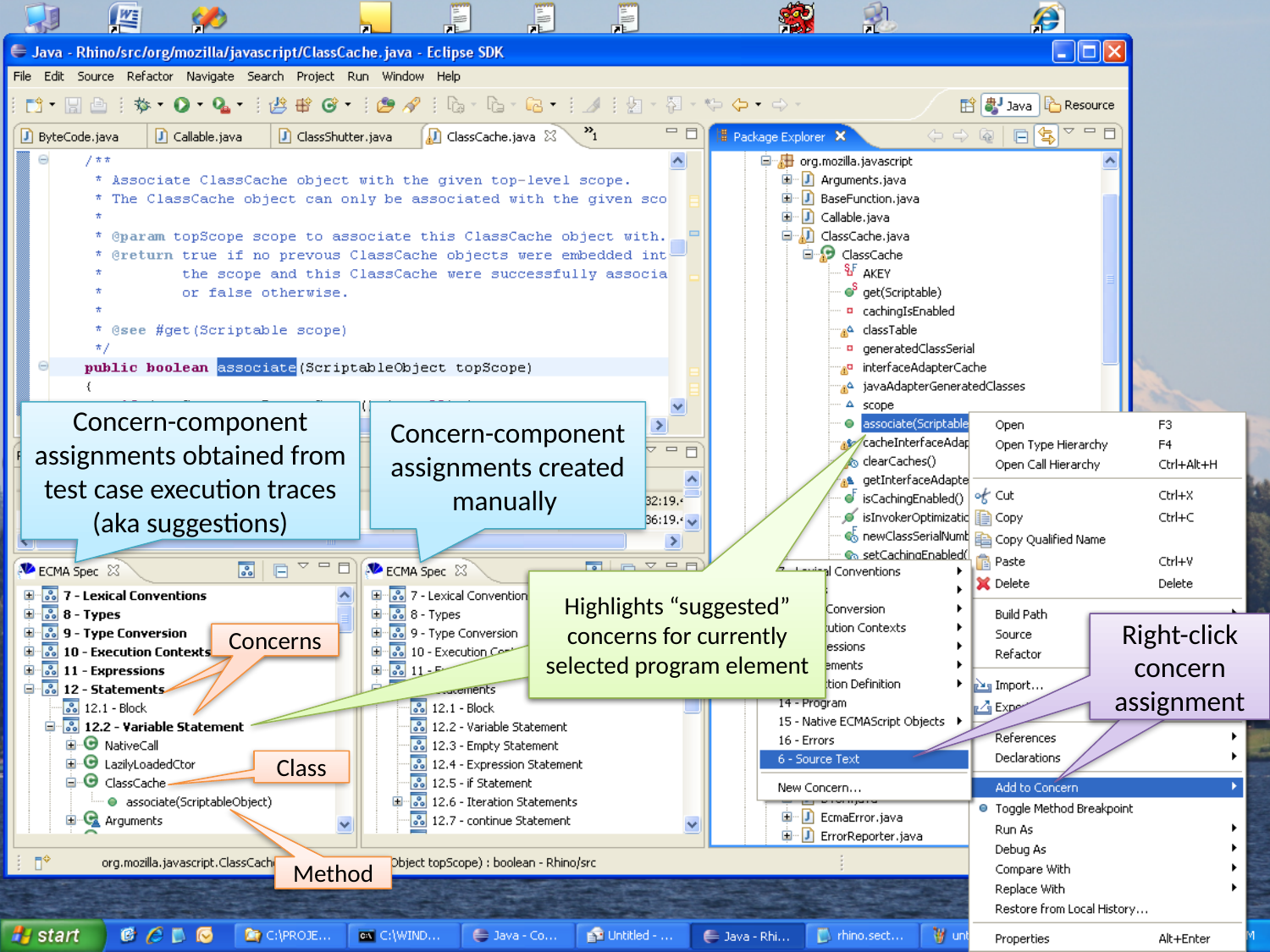

Concern-component assignments obtained from test case execution traces
(aka suggestions)
Concern-component assignments created manually
Highlights “suggested” concerns for currently selected program element
Highlights “suggested” concerns for currently selected program element
Right-click concern assignment
Right-click concern assignment
Concerns
Concerns
Class
Method